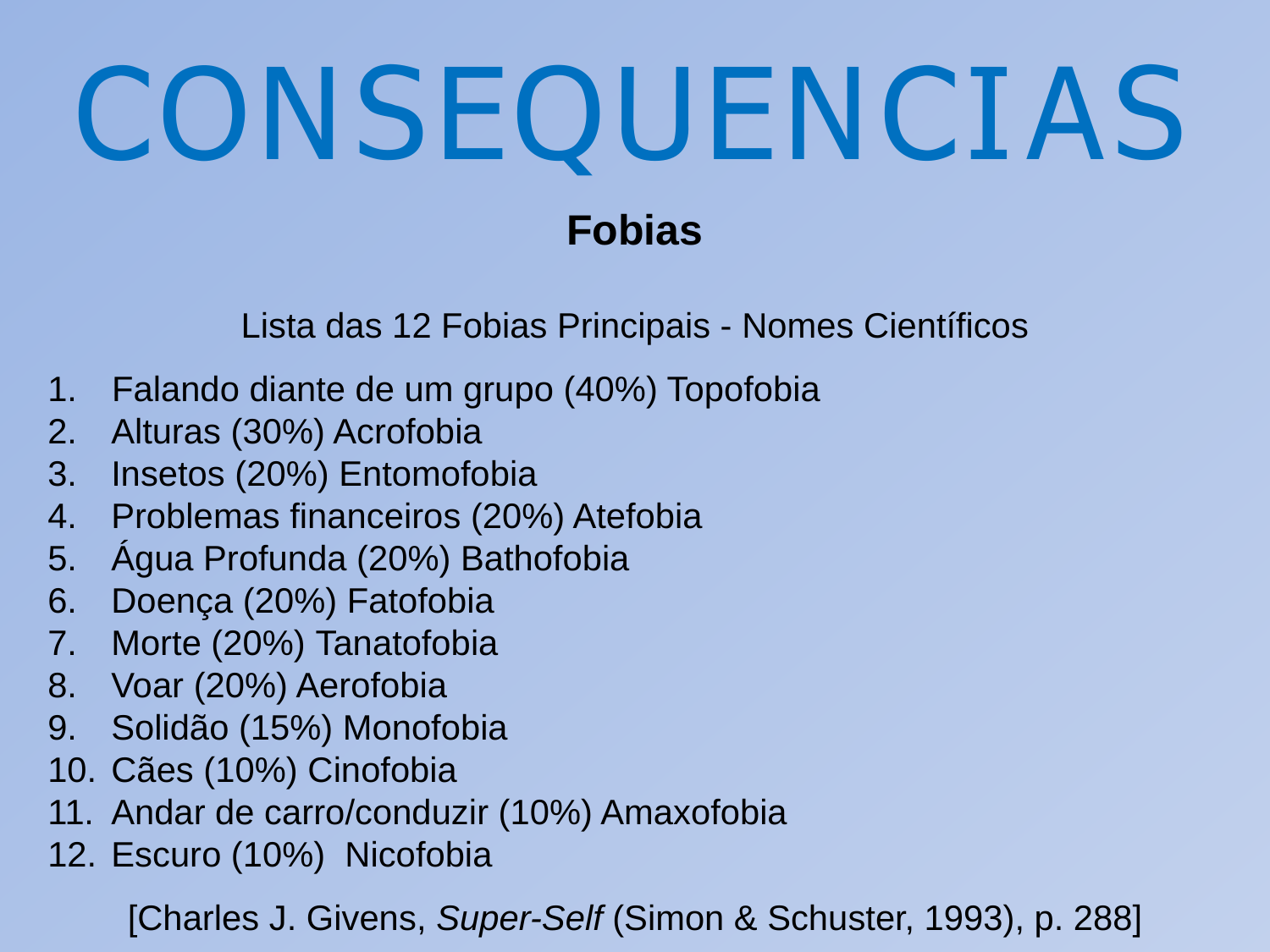

CONSEQUENCIAS

Fobias

Lista das 12 Fobias Principais - Nomes Científicos

Falando diante de um grupo (40%) Topofobia
Alturas (30%) Acrofobia
Insetos (20%) Entomofobia
Problemas financeiros (20%) Atefobia
Água Profunda (20%) Bathofobia
Doença (20%) Fatofobia
Morte (20%) Tanatofobia
Voar (20%) Aerofobia
Solidão (15%) Monofobia
Cães (10%) Cinofobia
Andar de carro/conduzir (10%) Amaxofobia
Escuro (10%)  Nicofobia

[Charles J. Givens, Super-Self (Simon & Schuster, 1993), p. 288]